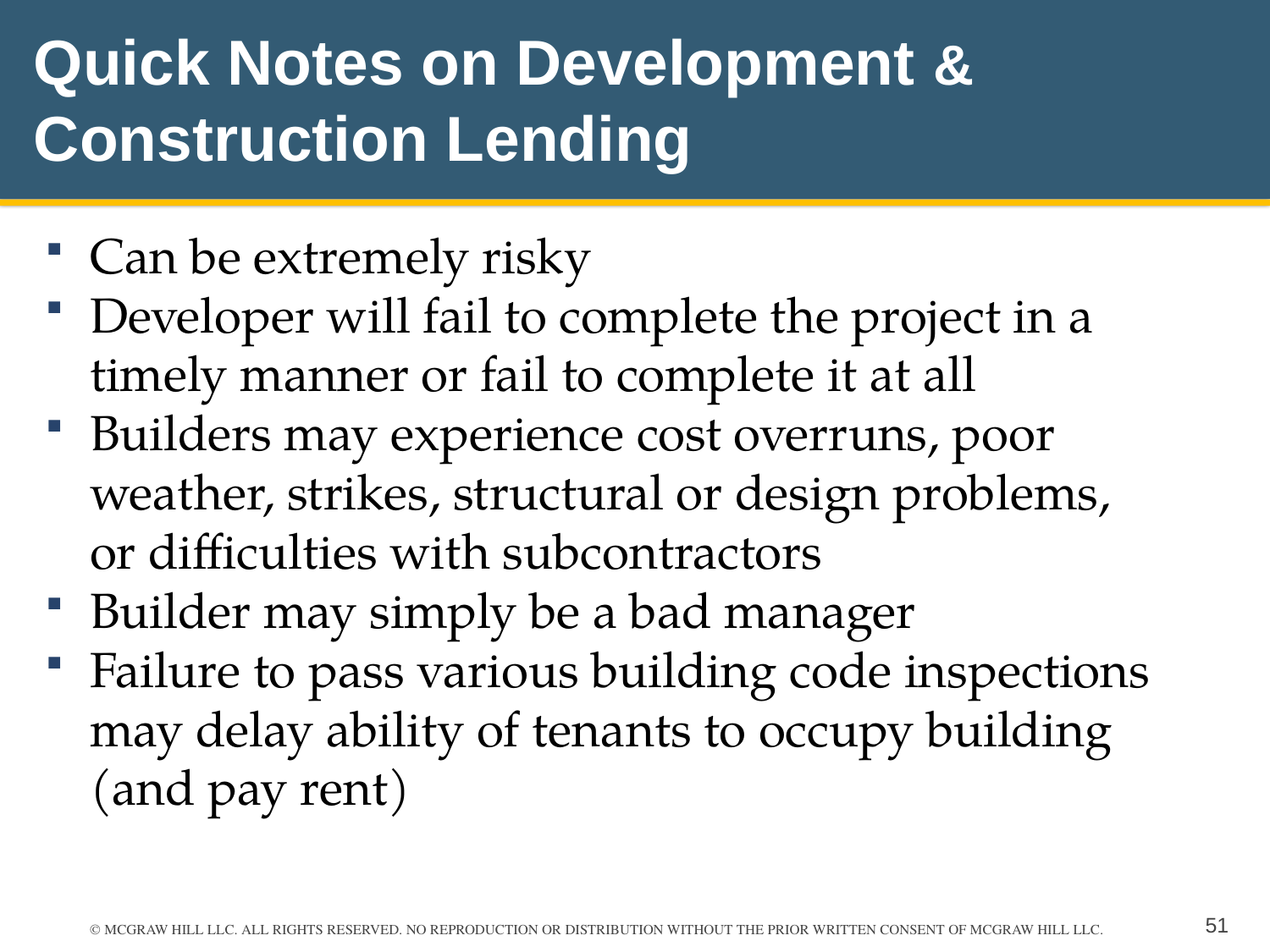

# Quick Notes on Development & Construction Lending
Can be extremely risky
Developer will fail to complete the project in a timely manner or fail to complete it at all
Builders may experience cost overruns, poor weather, strikes, structural or design problems, or difficulties with subcontractors
Builder may simply be a bad manager
Failure to pass various building code inspections may delay ability of tenants to occupy building (and pay rent)
© MCGRAW HILL LLC. ALL RIGHTS RESERVED. NO REPRODUCTION OR DISTRIBUTION WITHOUT THE PRIOR WRITTEN CONSENT OF MCGRAW HILL LLC.
51